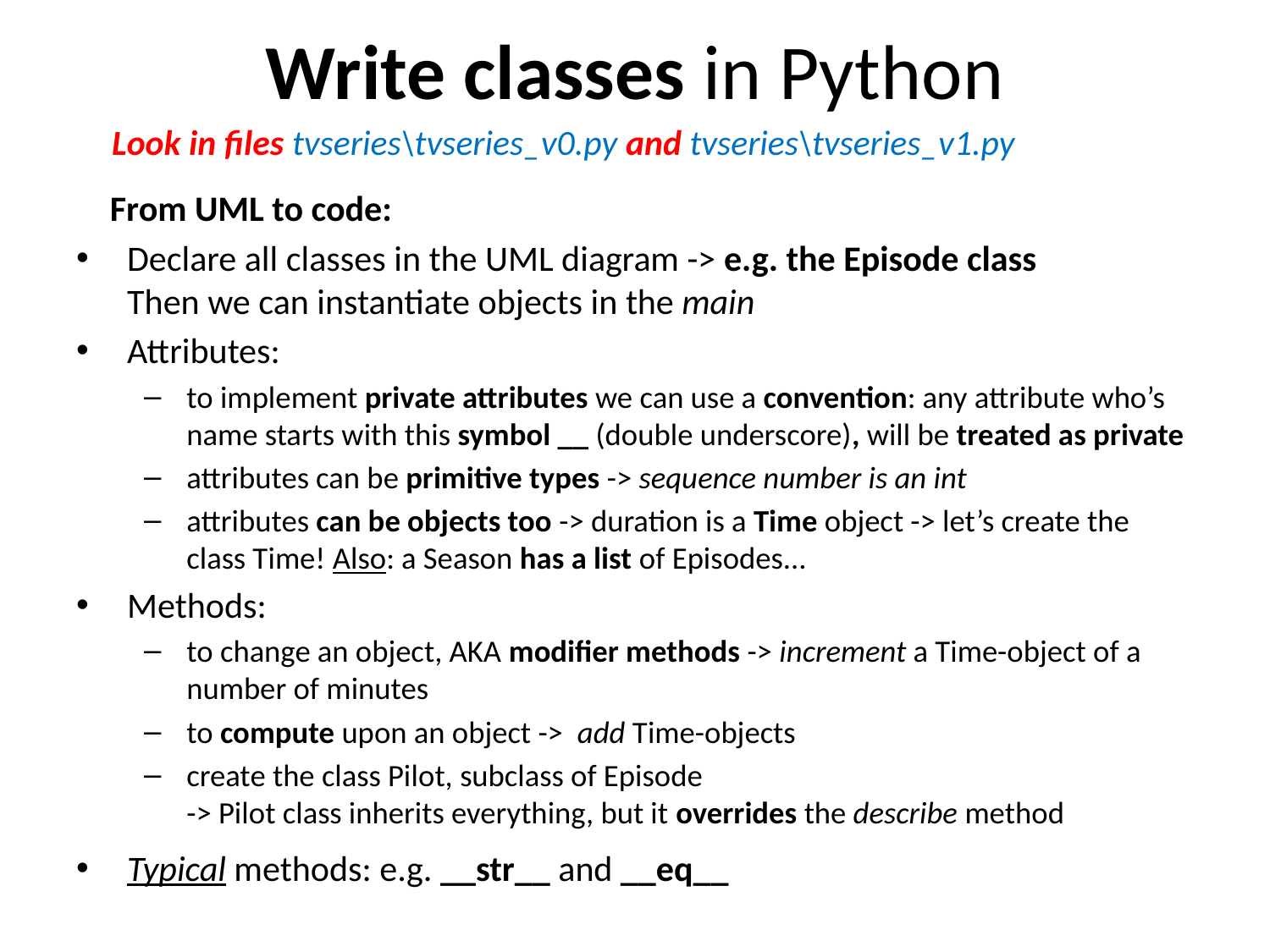

# Write classes in Python
Look in files tvseries\tvseries_v0.py and tvseries\tvseries_v1.py
From UML to code:
Declare all classes in the UML diagram -> e.g. the Episode class
Then we can instantiate objects in the main
Attributes:
to implement private attributes we can use a convention: any attribute who’s name starts with this symbol __ (double underscore), will be treated as private
attributes can be primitive types -> sequence number is an int
attributes can be objects too -> duration is a Time object -> let’s create the class Time! Also: a Season has a list of Episodes...
Methods:
to change an object, AKA modifier methods -> increment a Time-object of a number of minutes
to compute upon an object ->  add Time-objects
create the class Pilot, subclass of Episode
-> Pilot class inherits everything, but it overrides the describe method
Typical methods: e.g. __str__ and __eq__